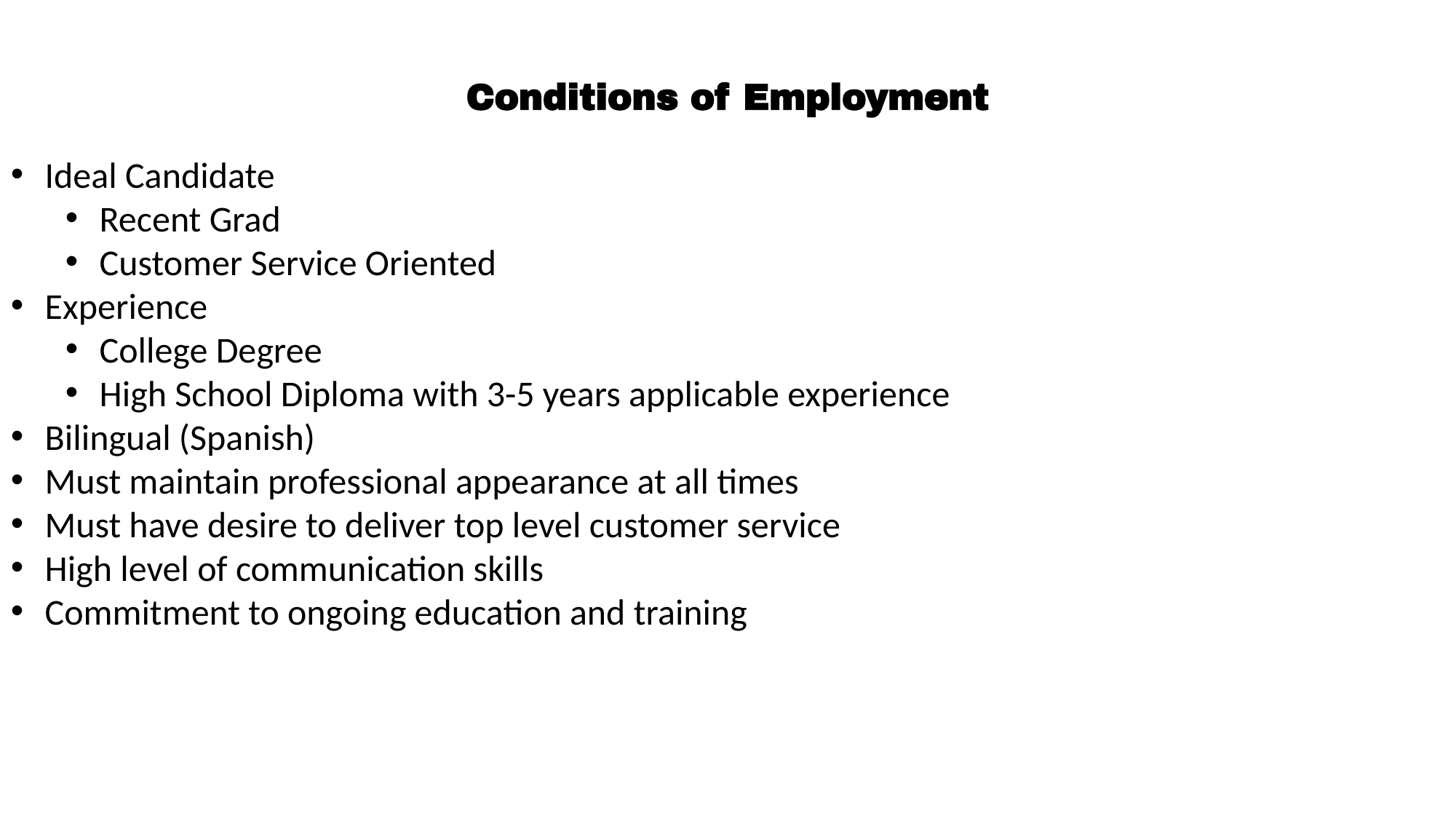

Conditions of Employment
Ideal Candidate
Recent Grad
Customer Service Oriented
Experience
College Degree
High School Diploma with 3-5 years applicable experience
Bilingual (Spanish)
Must maintain professional appearance at all times
Must have desire to deliver top level customer service
High level of communication skills
Commitment to ongoing education and training